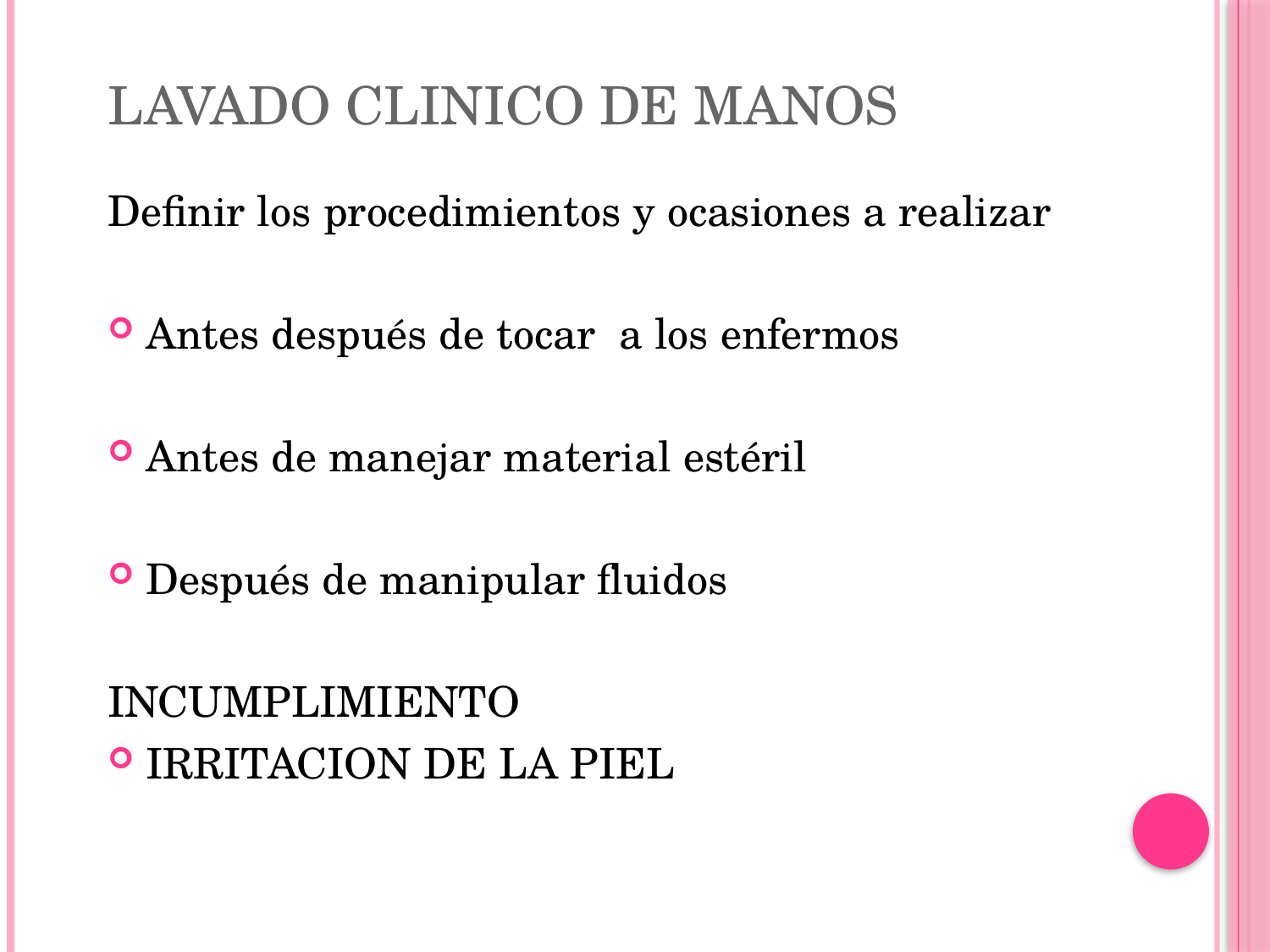

# LAVADO CLINICO DE MANOS

Definir los procedimientos y ocasiones a realizar

Antes después de tocar  a los enfermos

Antes de manejar material estéril

Después de manipular fluidos

INCUMPLIMIENTO
IRRITACION DE LA PIEL